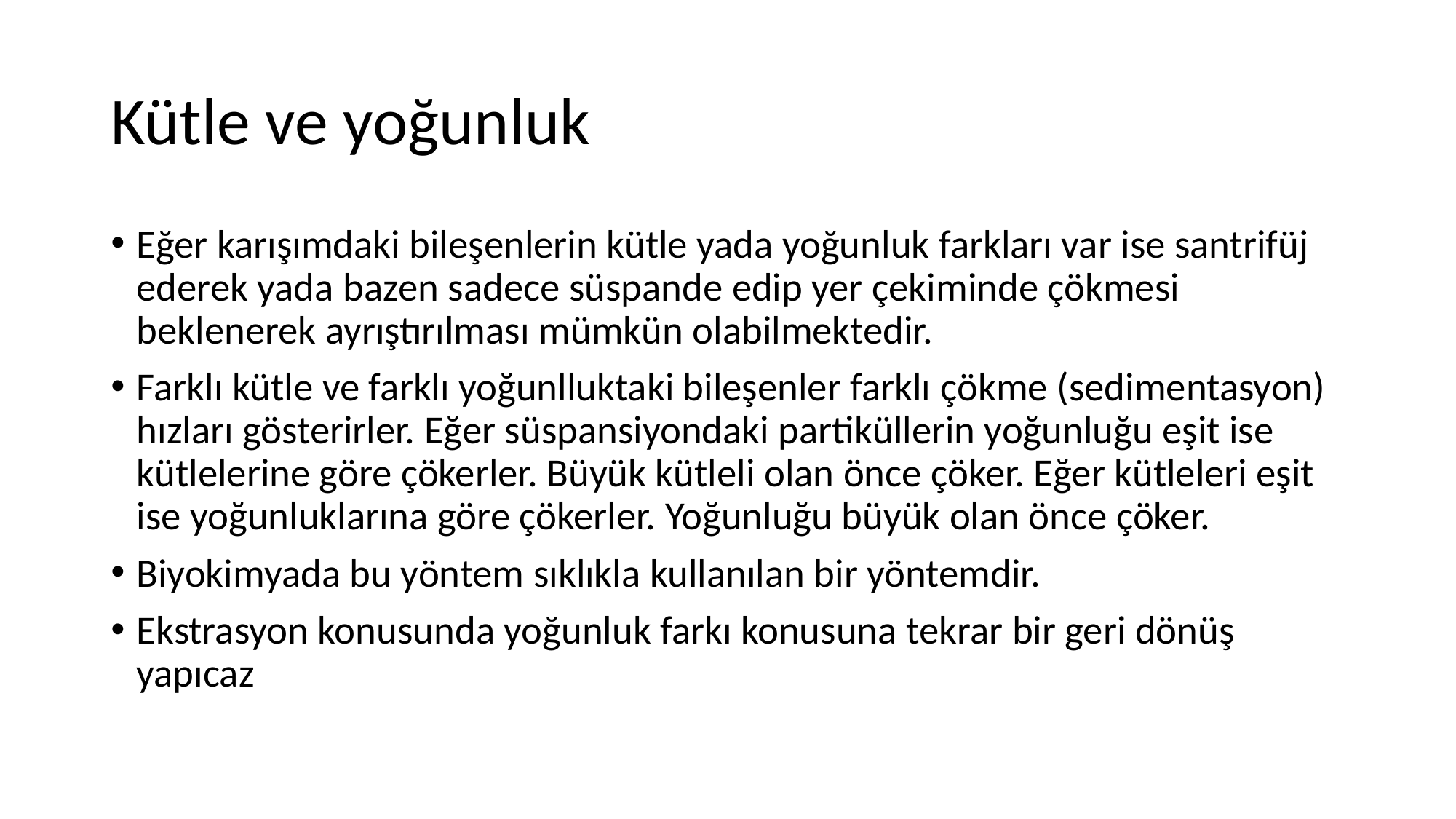

# Kütle ve yoğunluk
Eğer karışımdaki bileşenlerin kütle yada yoğunluk farkları var ise santrifüj ederek yada bazen sadece süspande edip yer çekiminde çökmesi beklenerek ayrıştırılması mümkün olabilmektedir.
Farklı kütle ve farklı yoğunlluktaki bileşenler farklı çökme (sedimentasyon) hızları gösterirler. Eğer süspansiyondaki partiküllerin yoğunluğu eşit ise kütlelerine göre çökerler. Büyük kütleli olan önce çöker. Eğer kütleleri eşit ise yoğunluklarına göre çökerler. Yoğunluğu büyük olan önce çöker.
Biyokimyada bu yöntem sıklıkla kullanılan bir yöntemdir.
Ekstrasyon konusunda yoğunluk farkı konusuna tekrar bir geri dönüş yapıcaz